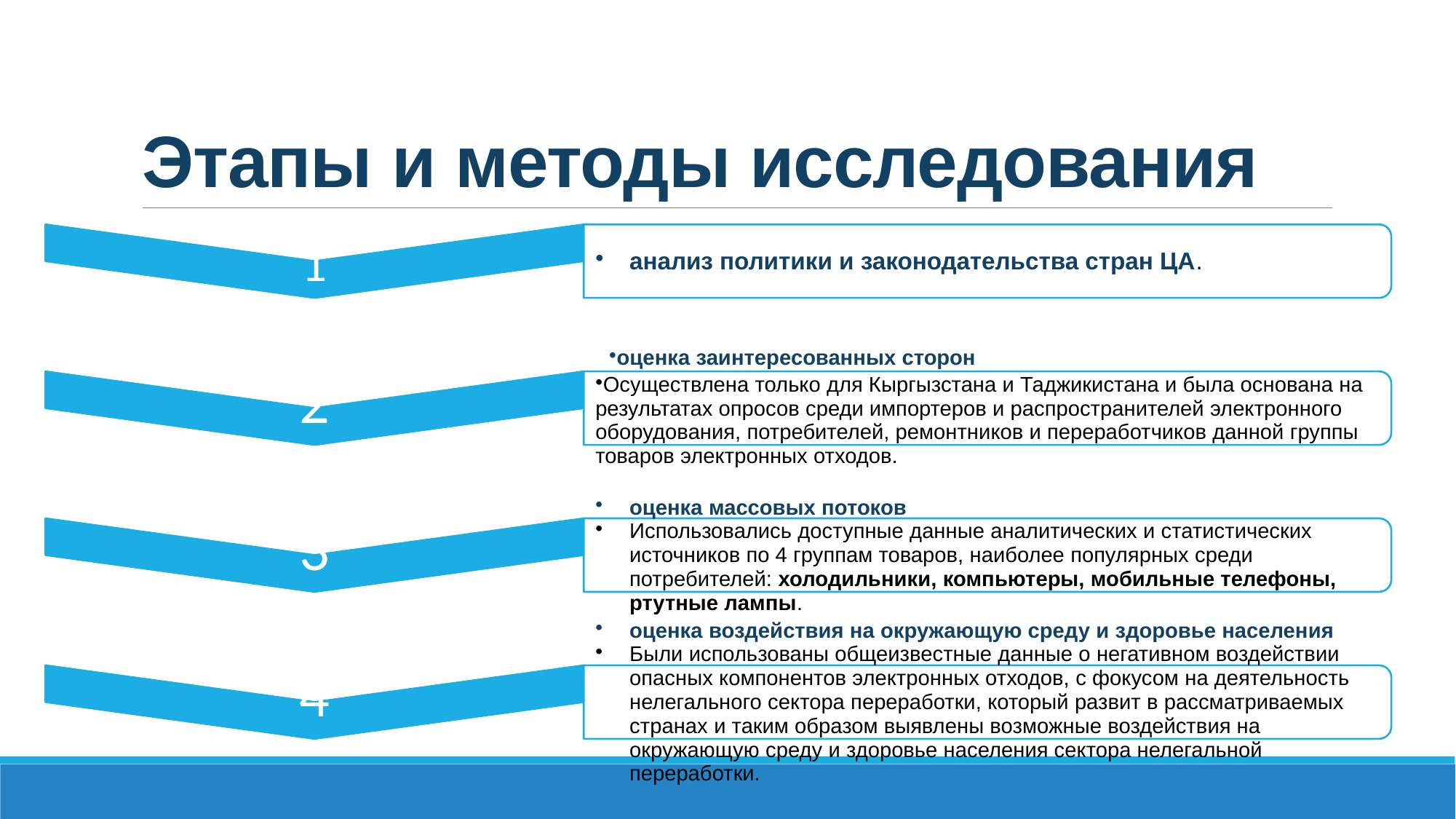

# Этапы и методы исследования
1
анализ политики и законодательства стран ЦА.
2
оценка заинтересованных сторон
Осуществлена только для Кыргызстана и Таджикистана и была основана на результатах опросов среди импортеров и распространителей электронного оборудования, потребителей, ремонтников и переработчиков данной группы товаров электронных отходов.
3
оценка массовых потоков
Использовались доступные данные аналитических и статистических источников по 4 группам товаров, наиболее популярных среди потребителей: холодильники, компьютеры, мобильные телефоны, ртутные лампы.
4
Были использованы общеизвестные данные о негативном воздействии опасных компонентов электронных отходов, с фокусом на деятельность нелегального сектора переработки, который развит в рассматриваемых странах и таким образом выявлены возможные воздействия на окружающую среду и здоровье населения сектора нелегальной переработки.
оценка воздействия на окружающую среду и здоровье населения